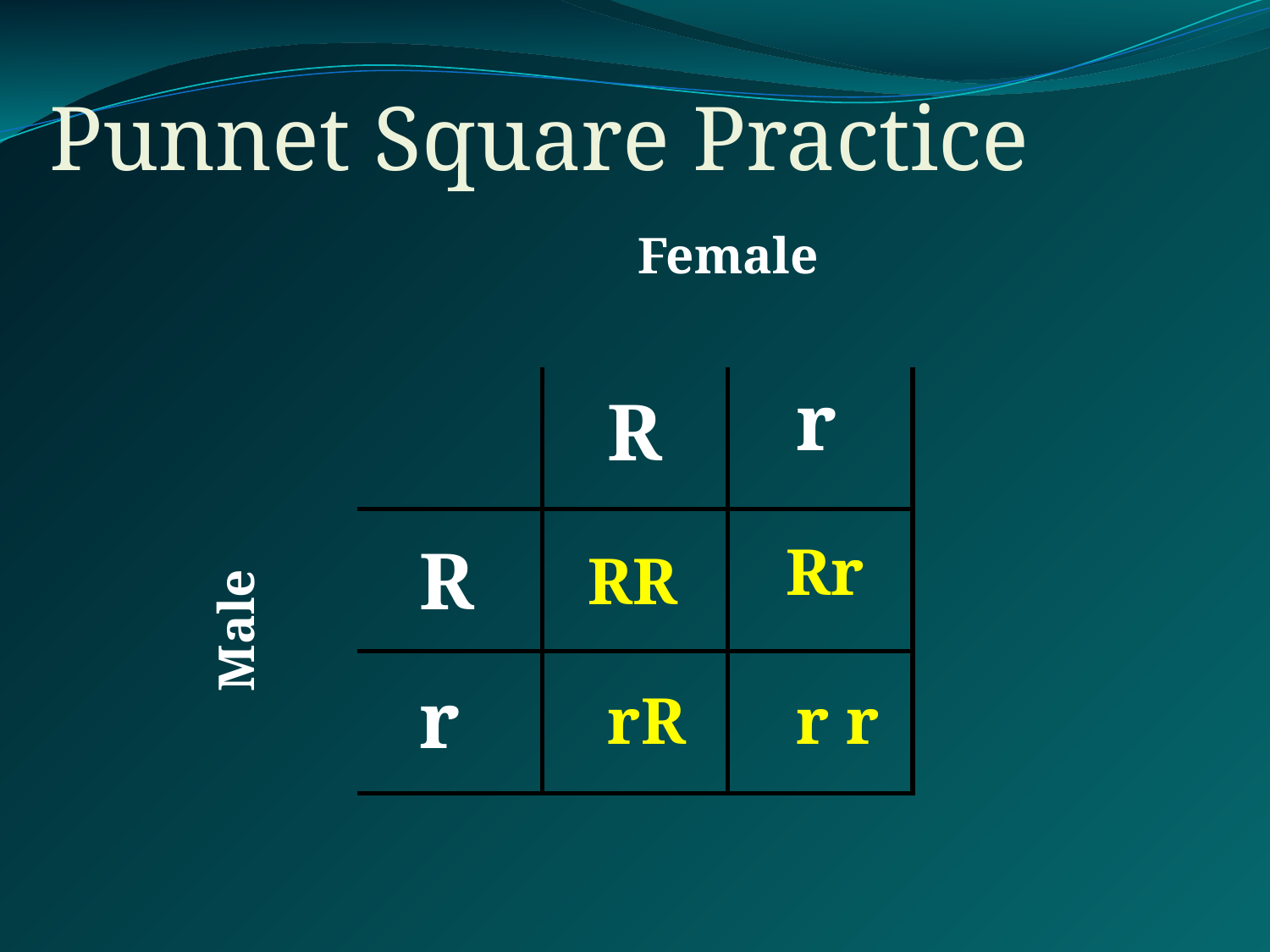

# Punnet Square Practice

Female
|  |  |  |
| --- | --- | --- |
|  |  |  |
|  |  |  |
r
R
R
Rr
RR
Male
r
rR
r r